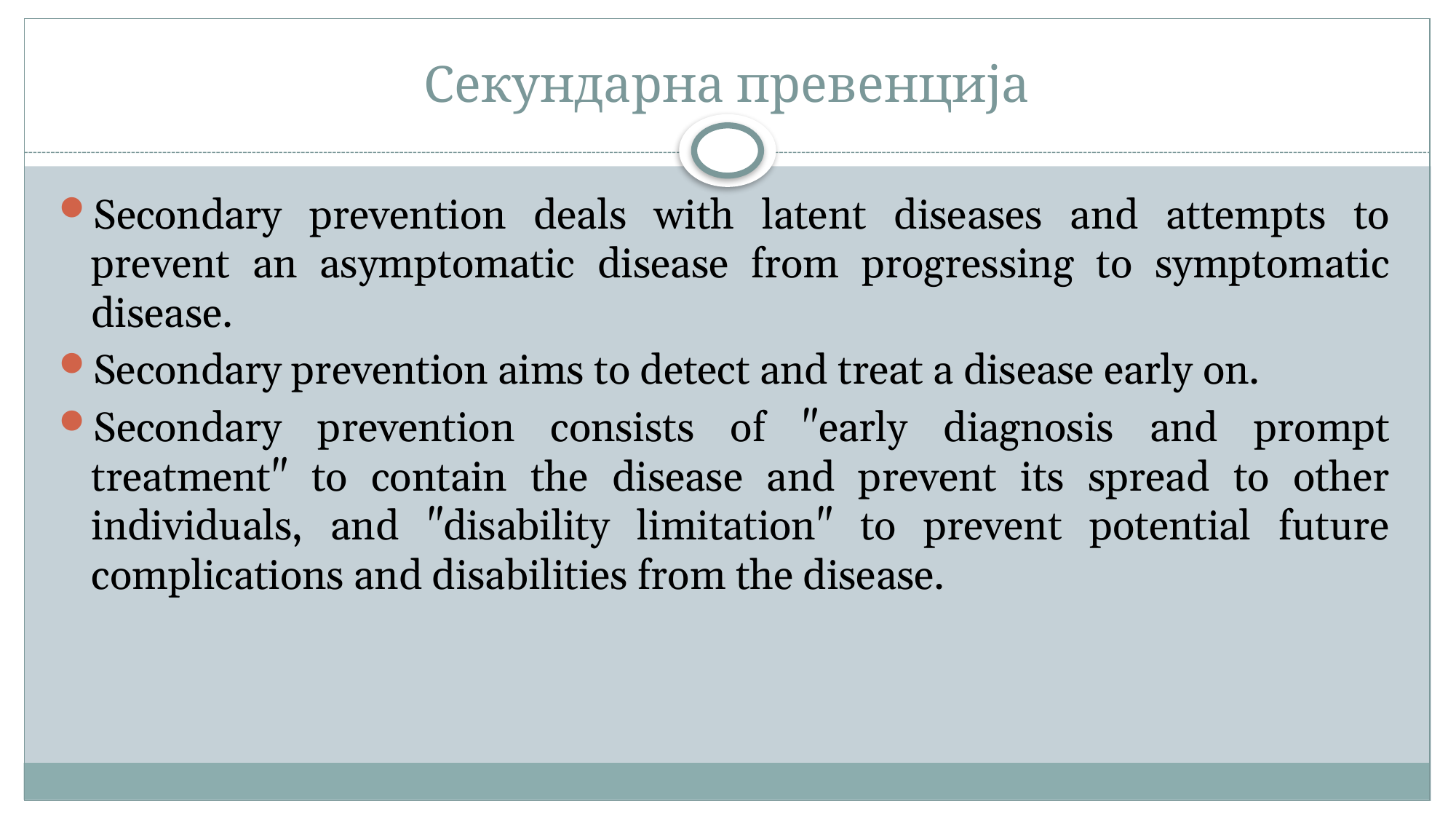

# Секундарна превенција
Secondary prevention deals with latent diseases and attempts to prevent an asymptomatic disease from progressing to symptomatic disease.
Secondary prevention aims to detect and treat a disease early on.
Secondary prevention consists of "early diagnosis and prompt treatment" to contain the disease and prevent its spread to other individuals, and "disability limitation" to prevent potential future complications and disabilities from the disease.